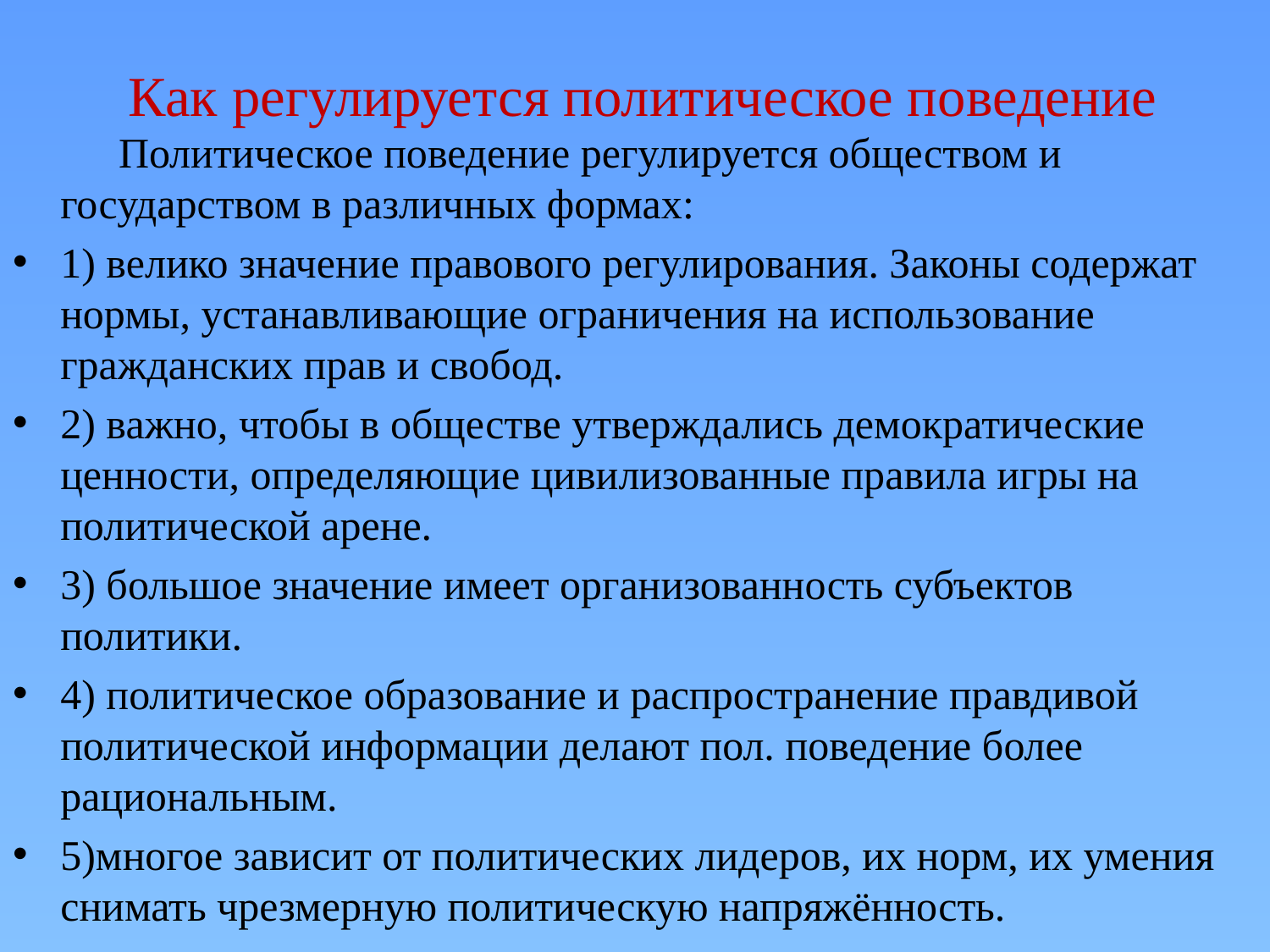

# Как регулируется политическое поведение
          Политическое поведение регулируется обществом и государством в различных формах:
1) велико значение правового регулирования. Законы содержат нормы, устанавливающие ограничения на использование гражданских прав и свобод.
2) важно, чтобы в обществе утверждались демократические ценности, определяющие цивилизованные правила игры на политической арене.
3) большое значение имеет организованность субъектов политики.
4) политическое образование и распространение правдивой политической информации делают пол. поведение более рациональным.
5)многое зависит от политических лидеров, их норм, их умения снимать чрезмерную политическую напряжённость.